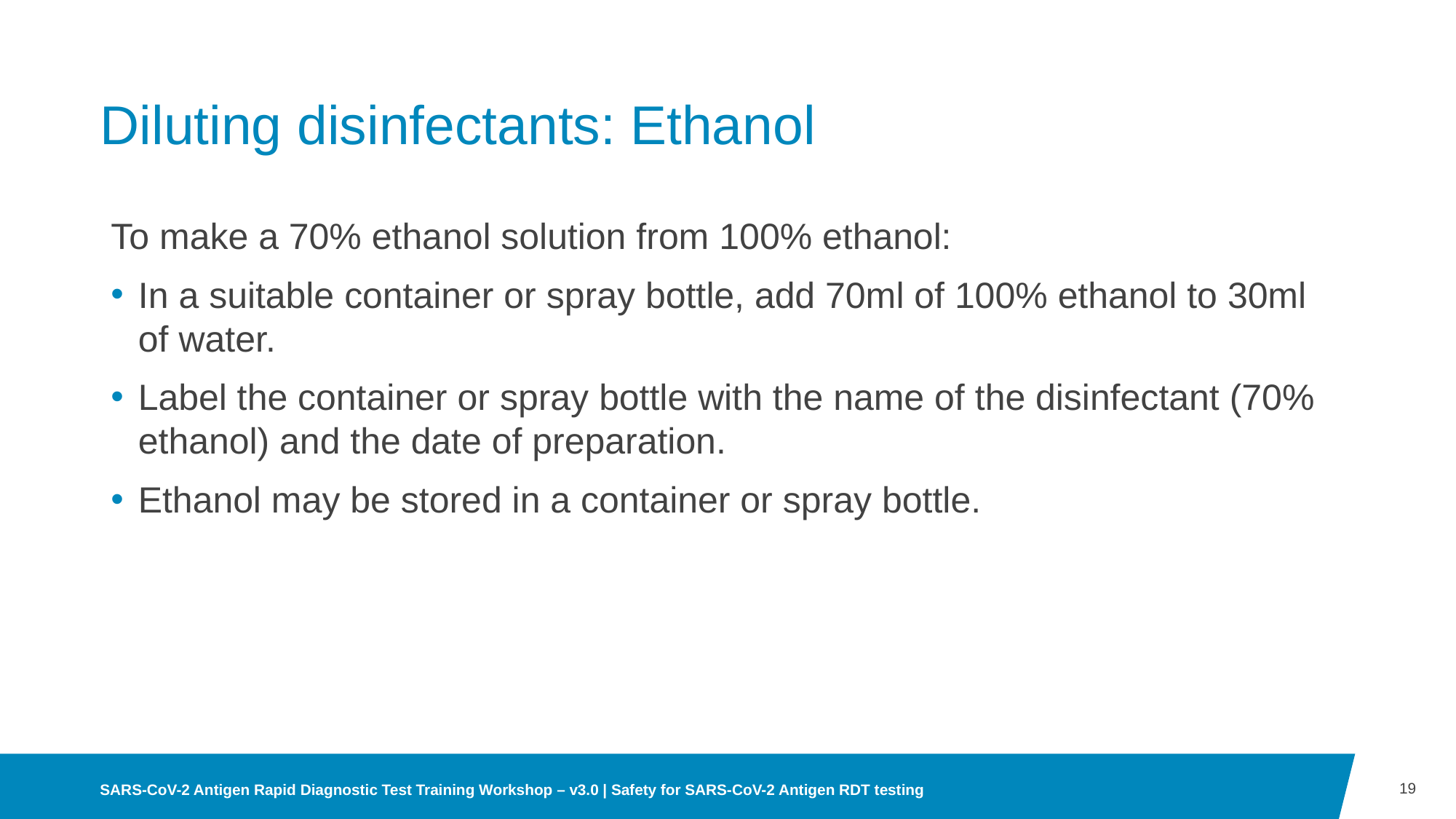

# Diluting disinfectants: Ethanol
To make a 70% ethanol solution from 100% ethanol:
In a suitable container or spray bottle, add 70ml of 100% ethanol to 30ml of water.
Label the container or spray bottle with the name of the disinfectant (70% ethanol) and the date of preparation.
Ethanol may be stored in a container or spray bottle.

19
SARS-CoV-2 Antigen Rapid Diagnostic Test Training Workshop – v3.0 | Safety for SARS-CoV-2 Antigen RDT testing